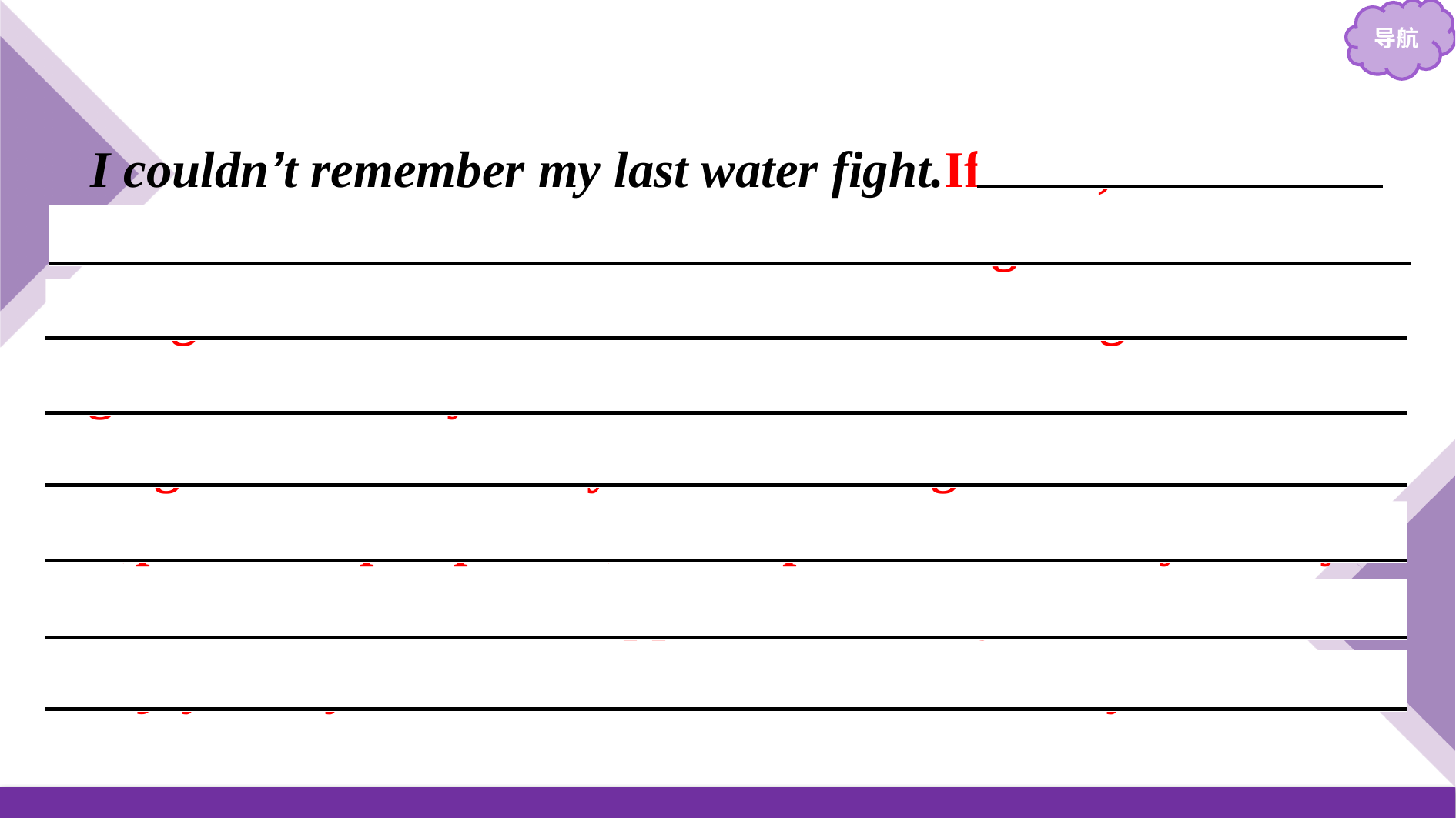

I couldn’t remember my last water fight.If I did,it couldn’t have been as fun as this one.One of our neighbours was selling flavoured ices.She told me that witnessing this water fight made her day.She invited us all over for some free mango ice.It took a five-year-old to bring out the kid in me,put life in perspective,and help me realise that you may not be able to control disappointment but you can still let in the joy.And you can ruin a suit,too,and not really care!